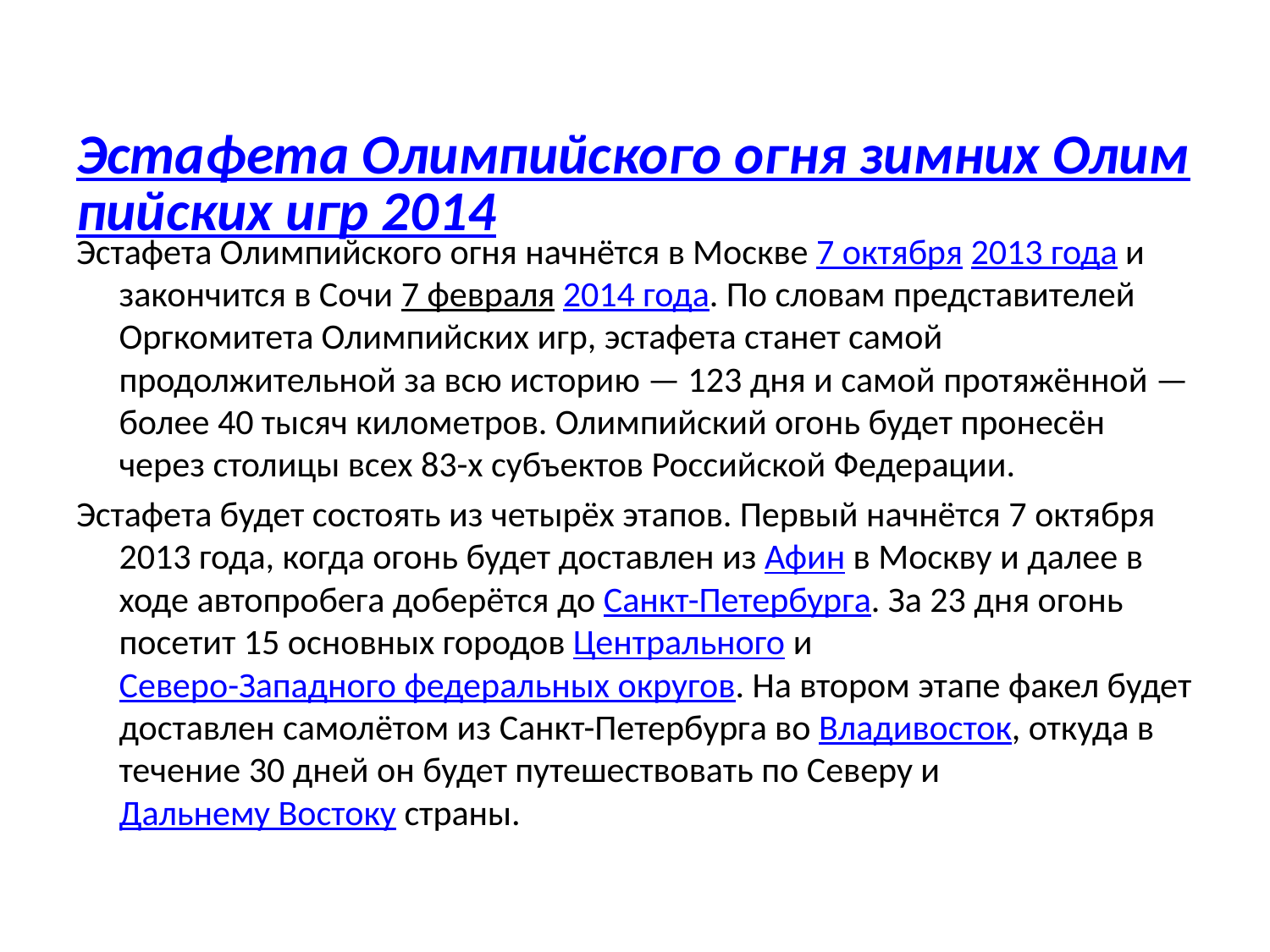

# Эстафета Олимпийского огня зимних Олимпийских игр 2014
Эстафета Олимпийского огня начнётся в Москве 7 октября 2013 года и закончится в Сочи 7 февраля 2014 года. По словам представителей Оргкомитета Олимпийских игр, эстафета станет самой продолжительной за всю историю — 123 дня и самой протяжённой — более 40 тысяч километров. Олимпийский огонь будет пронесён через столицы всех 83-х субъектов Российской Федерации.
Эстафета будет состоять из четырёх этапов. Первый начнётся 7 октября 2013 года, когда огонь будет доставлен из Афин в Москву и далее в ходе автопробега доберётся до Санкт-Петербурга. За 23 дня огонь посетит 15 основных городов Центрального и Северо-Западного федеральных округов. На втором этапе факел будет доставлен самолётом из Санкт-Петербурга во Владивосток, откуда в течение 30 дней он будет путешествовать по Северу и Дальнему Востоку страны.